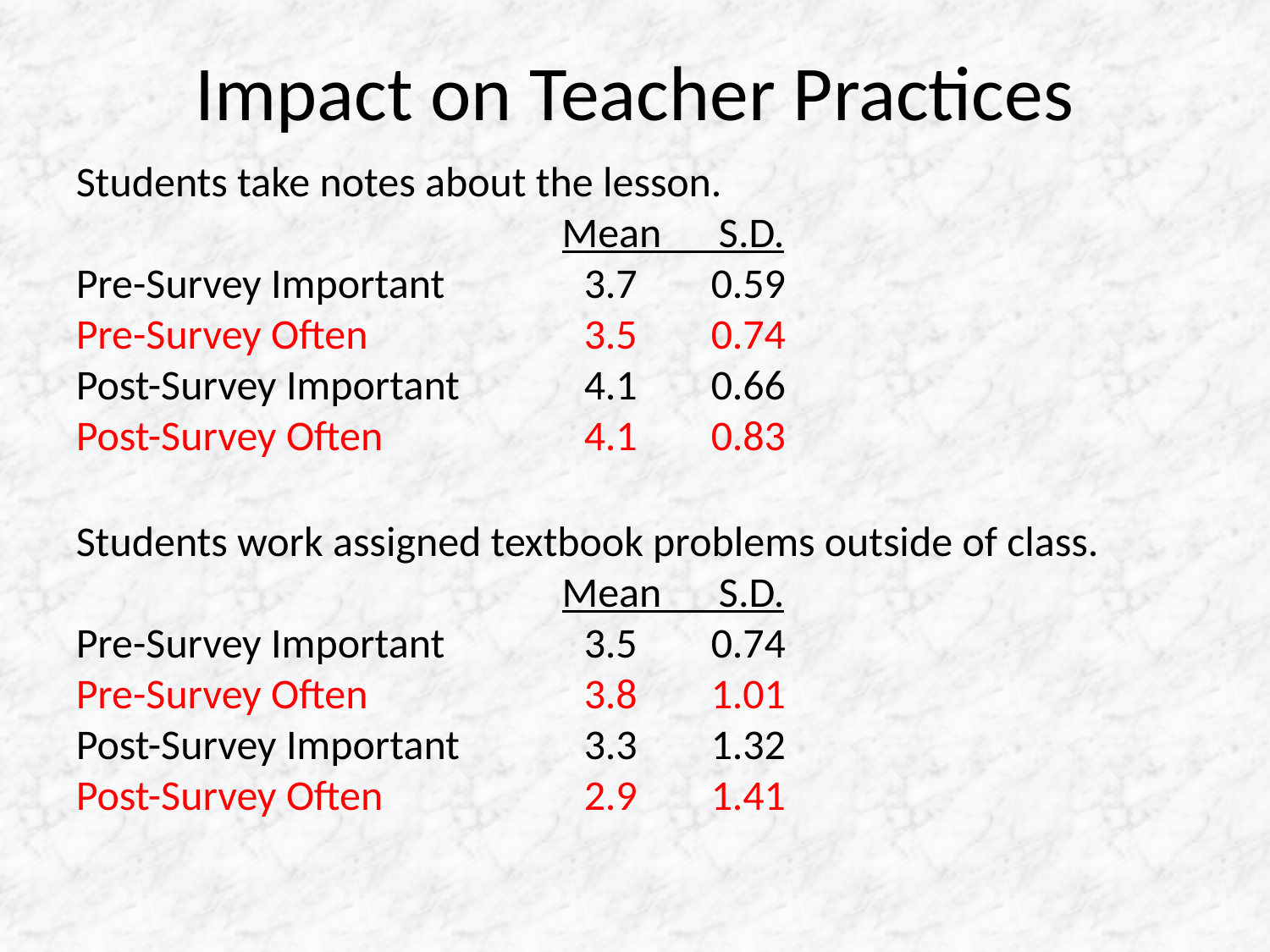

# Impact on Teacher Practices
Students take notes about the lesson.
                                                   Mean      S.D.
Pre-Survey Important		3.7	0.59
Pre-Survey Often		3.5	0.74
Post-Survey Important	4.1	0.66
Post-Survey Often		4.1	0.83
Students work assigned textbook problems outside of class.
                                                   Mean      S.D.
Pre-Survey Important		3.5	0.74
Pre-Survey Often		3.8	1.01
Post-Survey Important	3.3	1.32
Post-Survey Often		2.9	1.41